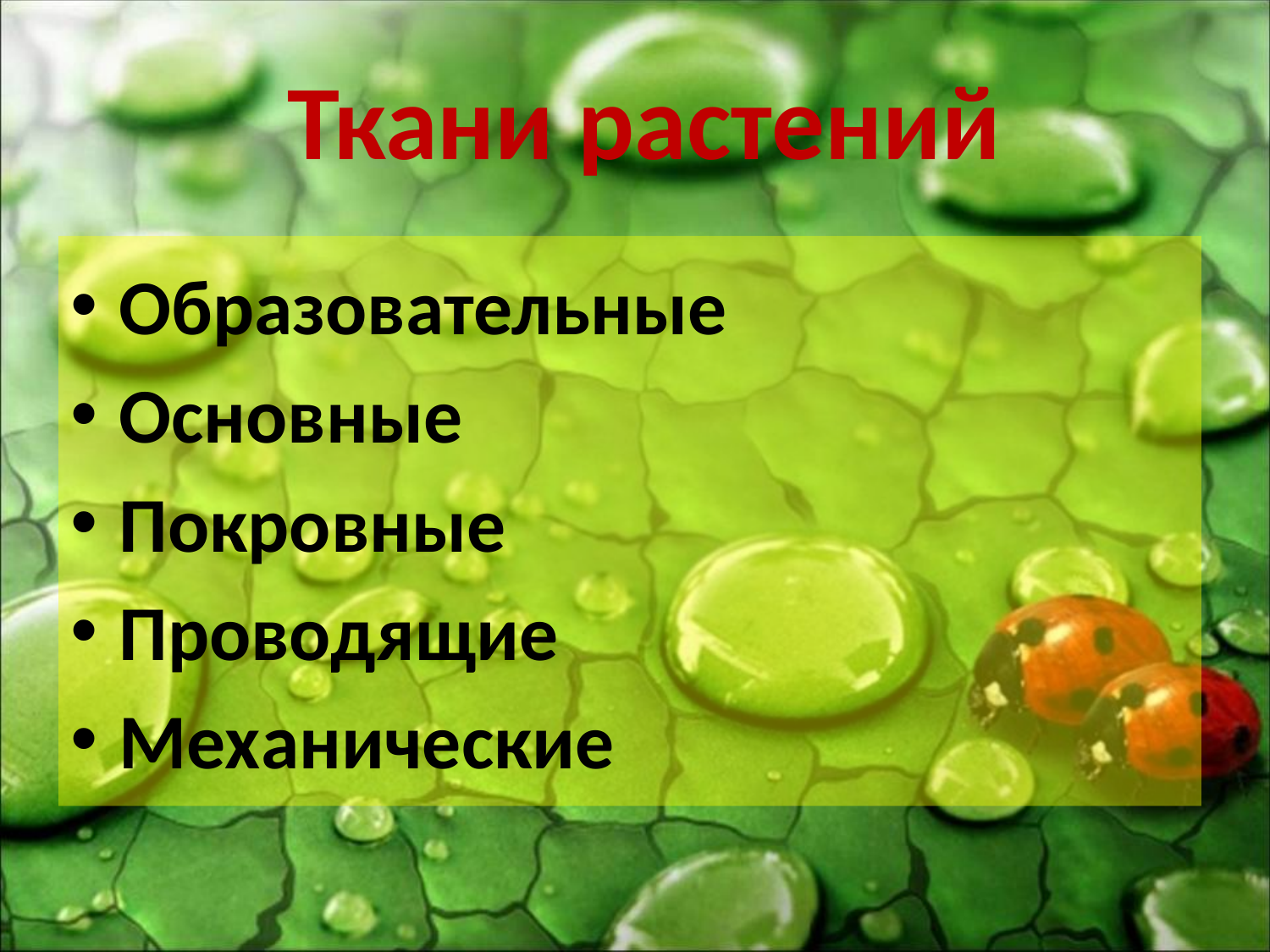

# Ткани растений
Образовательные
Основные
Покровные
Проводящие
Механические